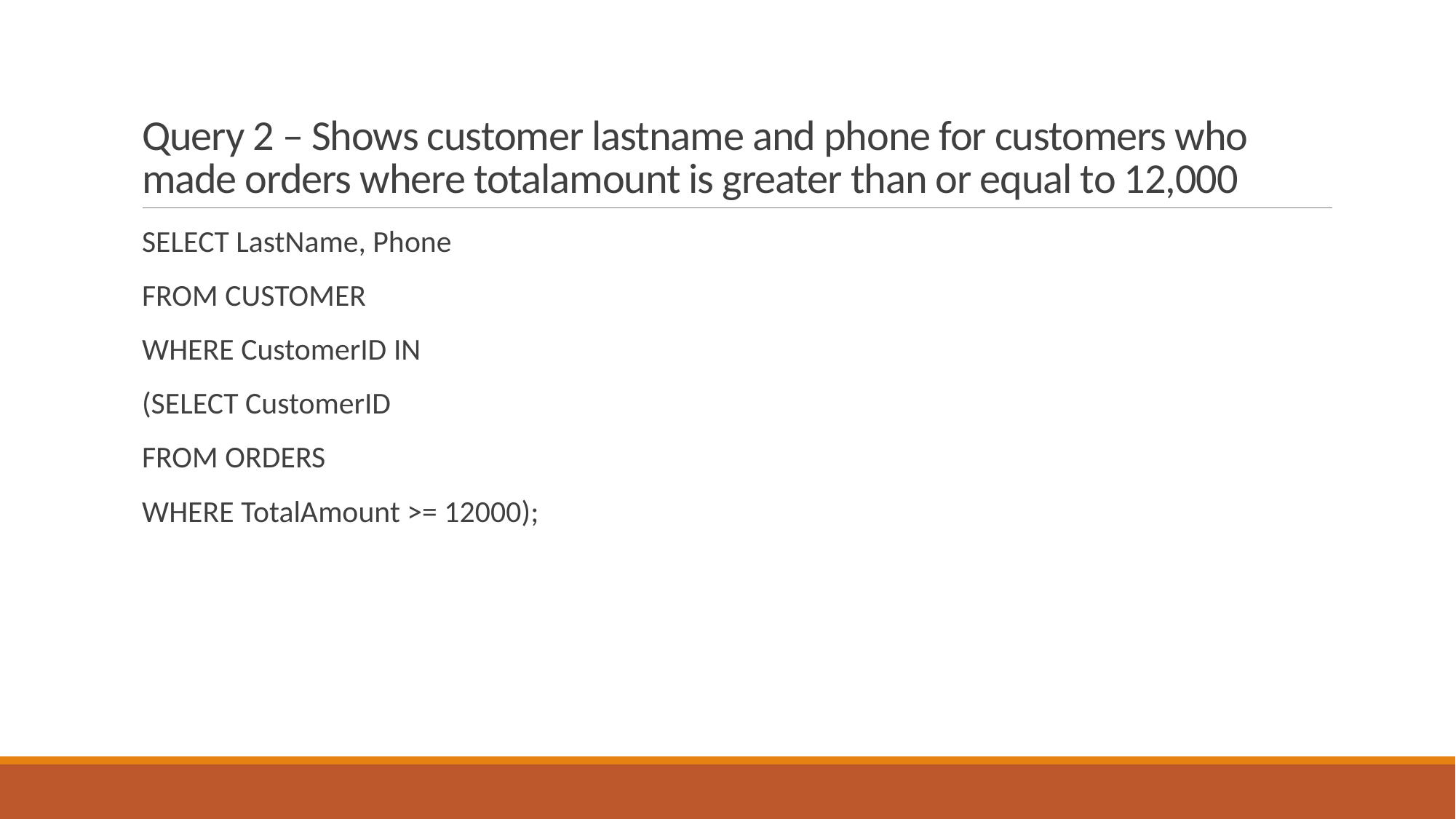

# Query 2 – Shows customer lastname and phone for customers who made orders where totalamount is greater than or equal to 12,000
SELECT LastName, Phone
FROM CUSTOMER
WHERE CustomerID IN
(SELECT CustomerID
FROM ORDERS
WHERE TotalAmount >= 12000);